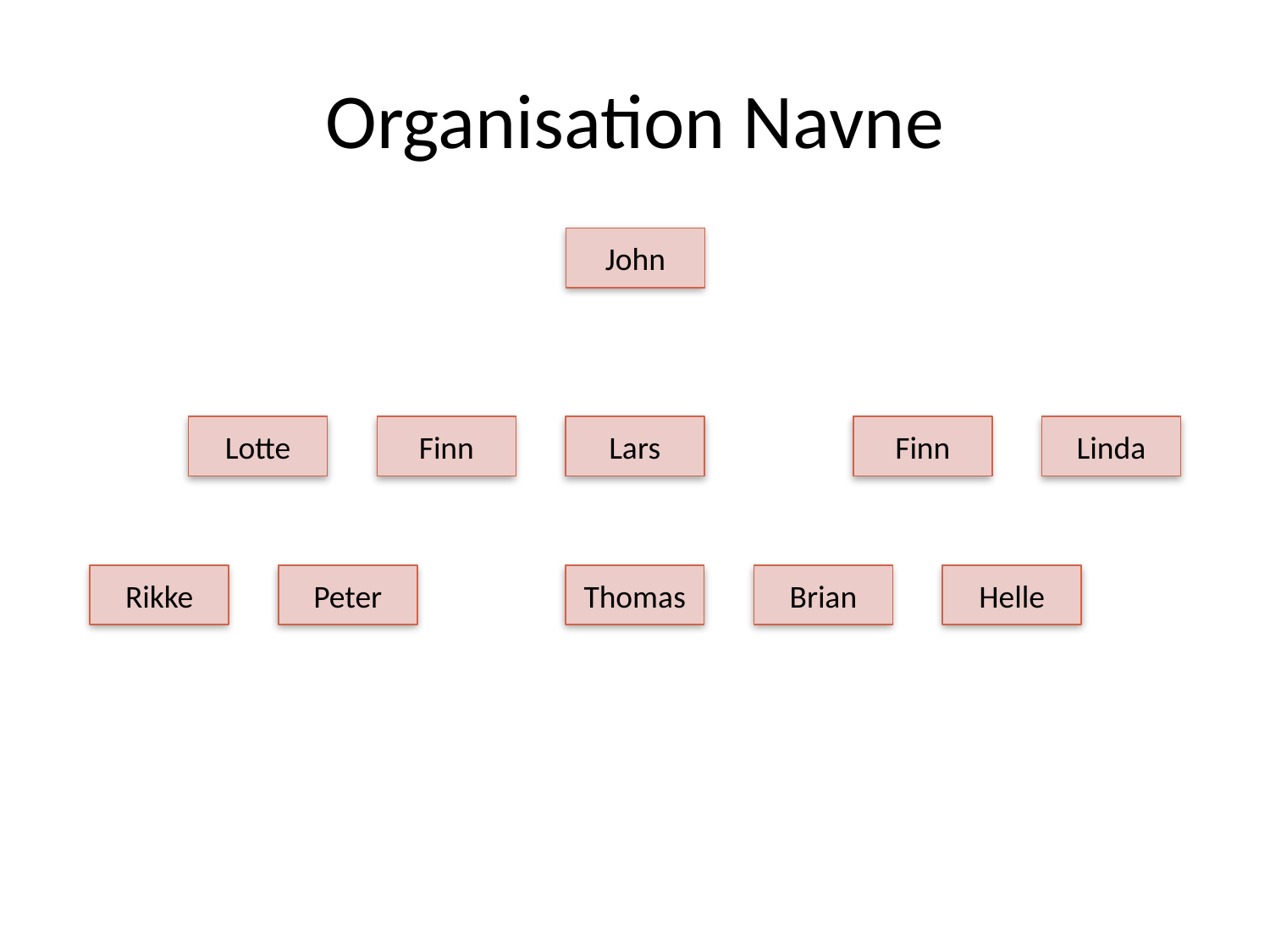

# Organisation Navne
John
Lotte
Finn
Lars
Finn
Linda
Rikke
Peter
Thomas
Brian
Helle